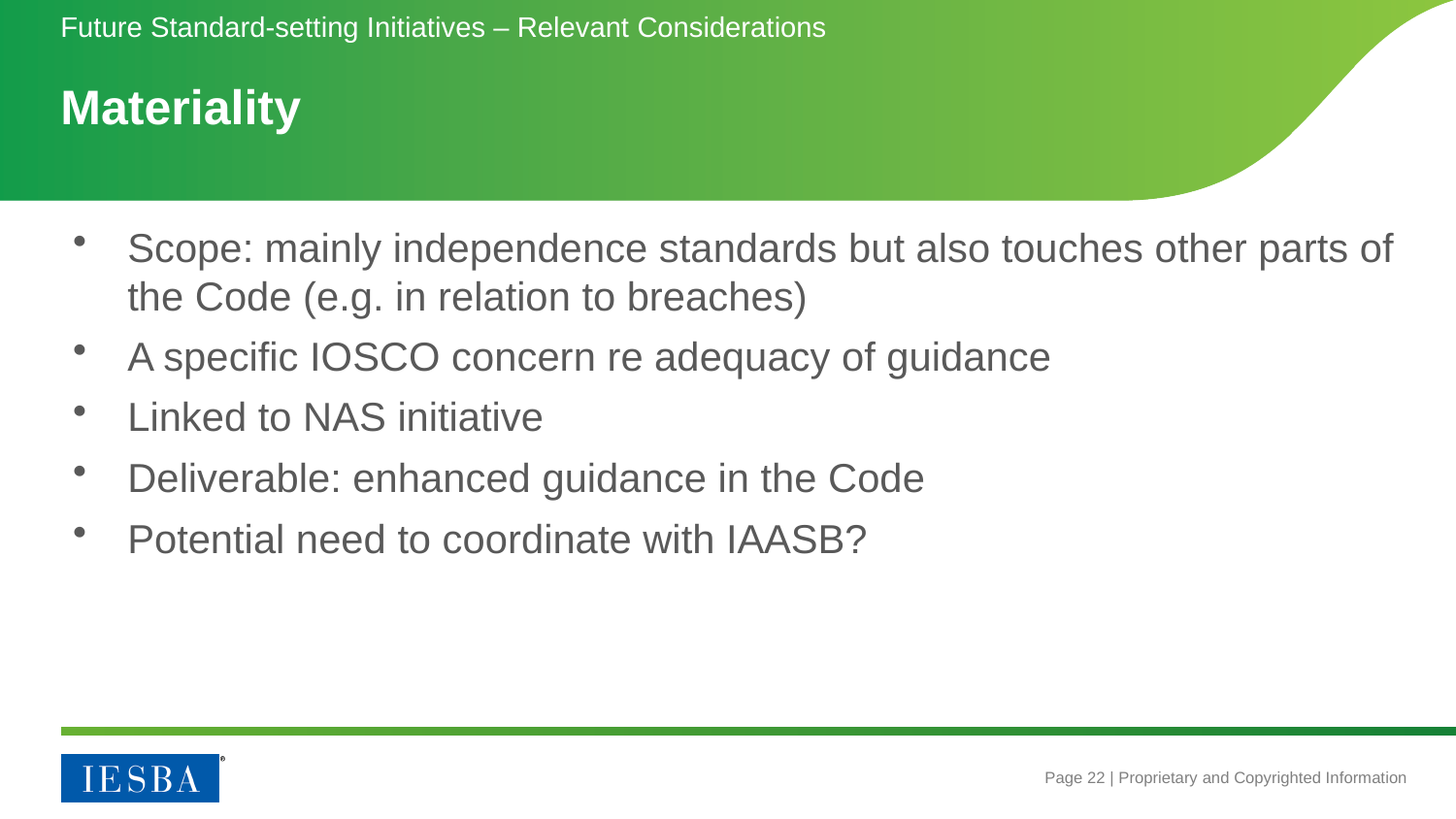

Future Standard-setting Initiatives – Relevant Considerations
# Materiality
Scope: mainly independence standards but also touches other parts of the Code (e.g. in relation to breaches)
A specific IOSCO concern re adequacy of guidance
Linked to NAS initiative
Deliverable: enhanced guidance in the Code
Potential need to coordinate with IAASB?